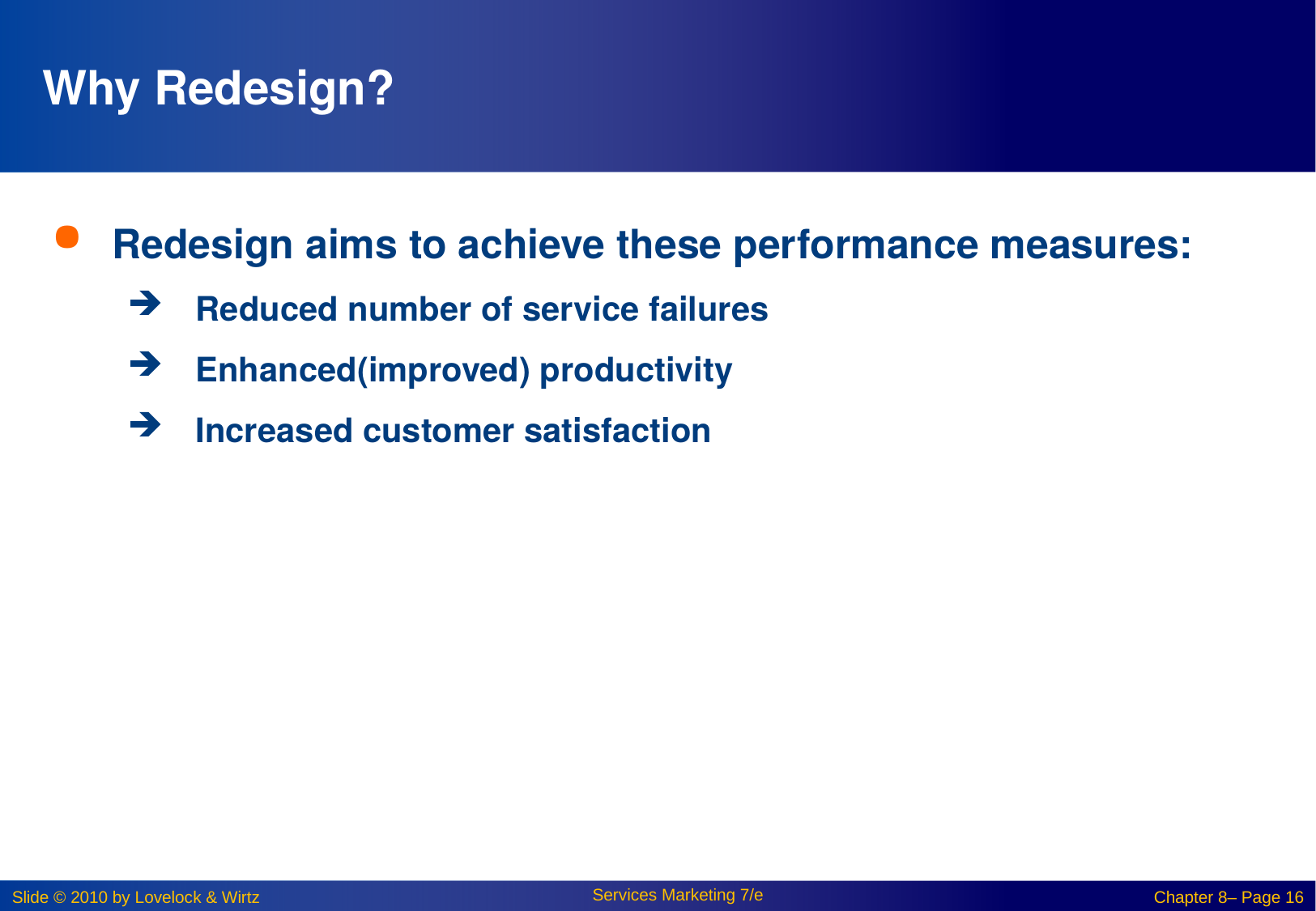

# Why Redesign?
Redesign aims to achieve these performance measures:
Reduced number of service failures
Enhanced(improved) productivity
Increased customer satisfaction